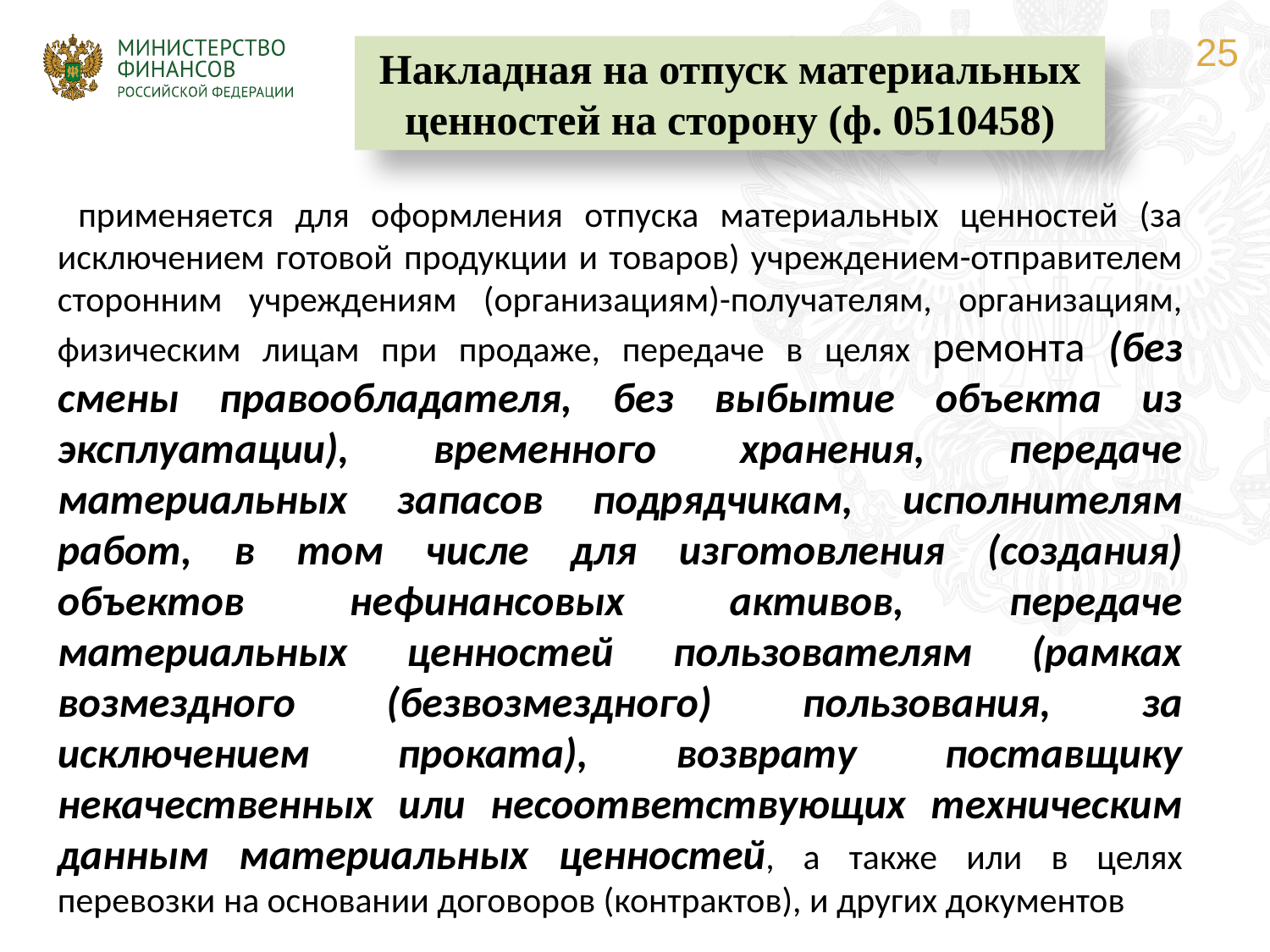

Накладная на отпуск материальных ценностей на сторону (ф. 0510458)
 применяется для оформления отпуска материальных ценностей (за исключением готовой продукции и товаров) учреждением-отправителем сторонним учреждениям (организациям)-получателям, организациям, физическим лицам при продаже, передаче в целях ремонта (без смены правообладателя, без выбытие объекта из эксплуатации), временного хранения, передаче материальных запасов подрядчикам, исполнителям работ, в том числе для изготовления (создания) объектов нефинансовых активов, передаче материальных ценностей пользователям (рамках возмездного (безвозмездного) пользования, за исключением проката), возврату поставщику некачественных или несоответствующих техническим данным материальных ценностей, а также или в целях перевозки на основании договоров (контрактов), и других документов